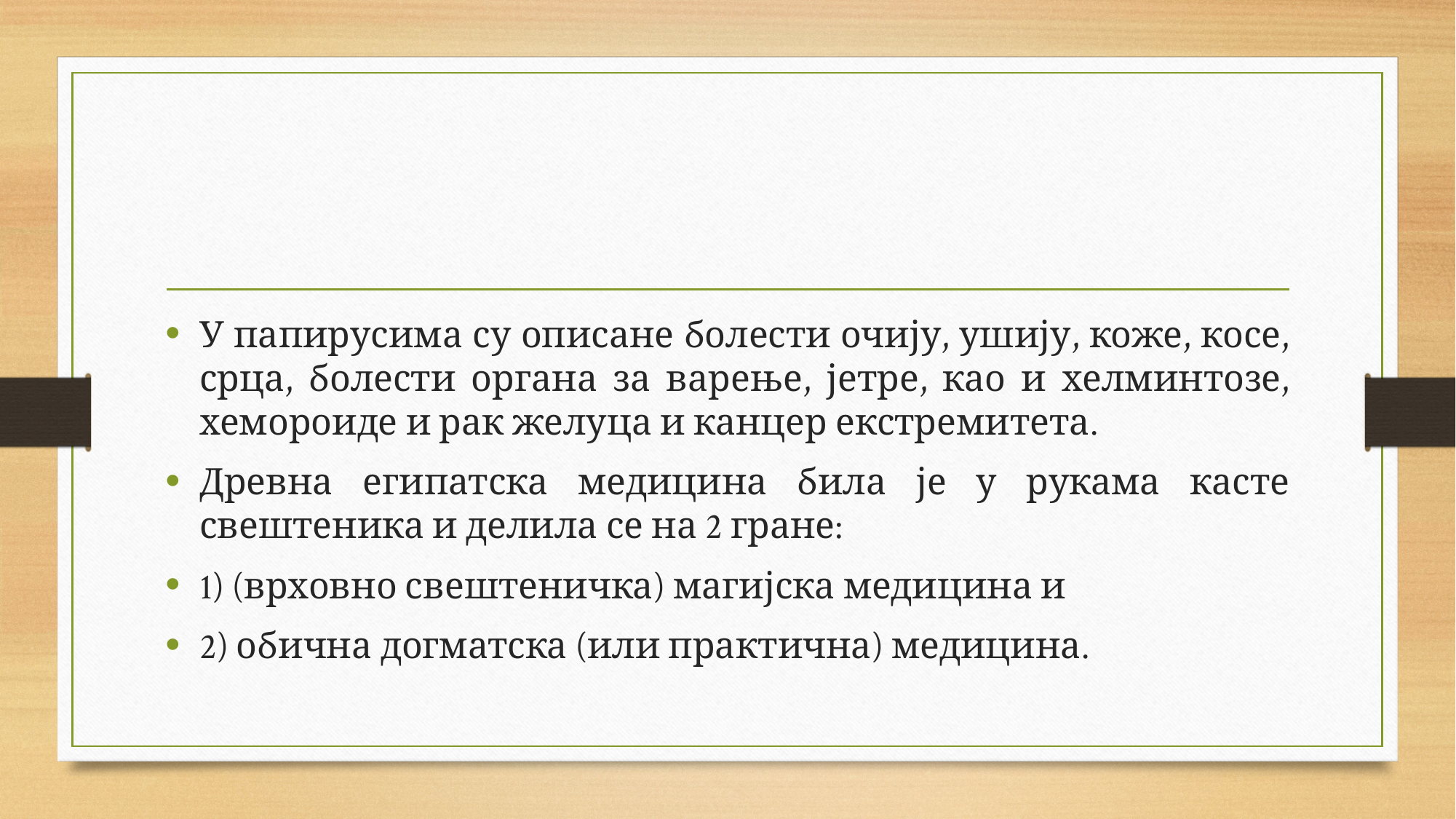

У папирусима су описане болести очију, ушију, коже, косе, срца, болести органа за варење, јетре, као и хелминтозе, хемороиде и рак желуца и канцер екстремитета.
Древна египатска медицина била је у рукама касте свештеника и делила се на 2 гране:
1) (врховно свештеничка) магијска медицина и
2) обична догматска (или практична) медицина.